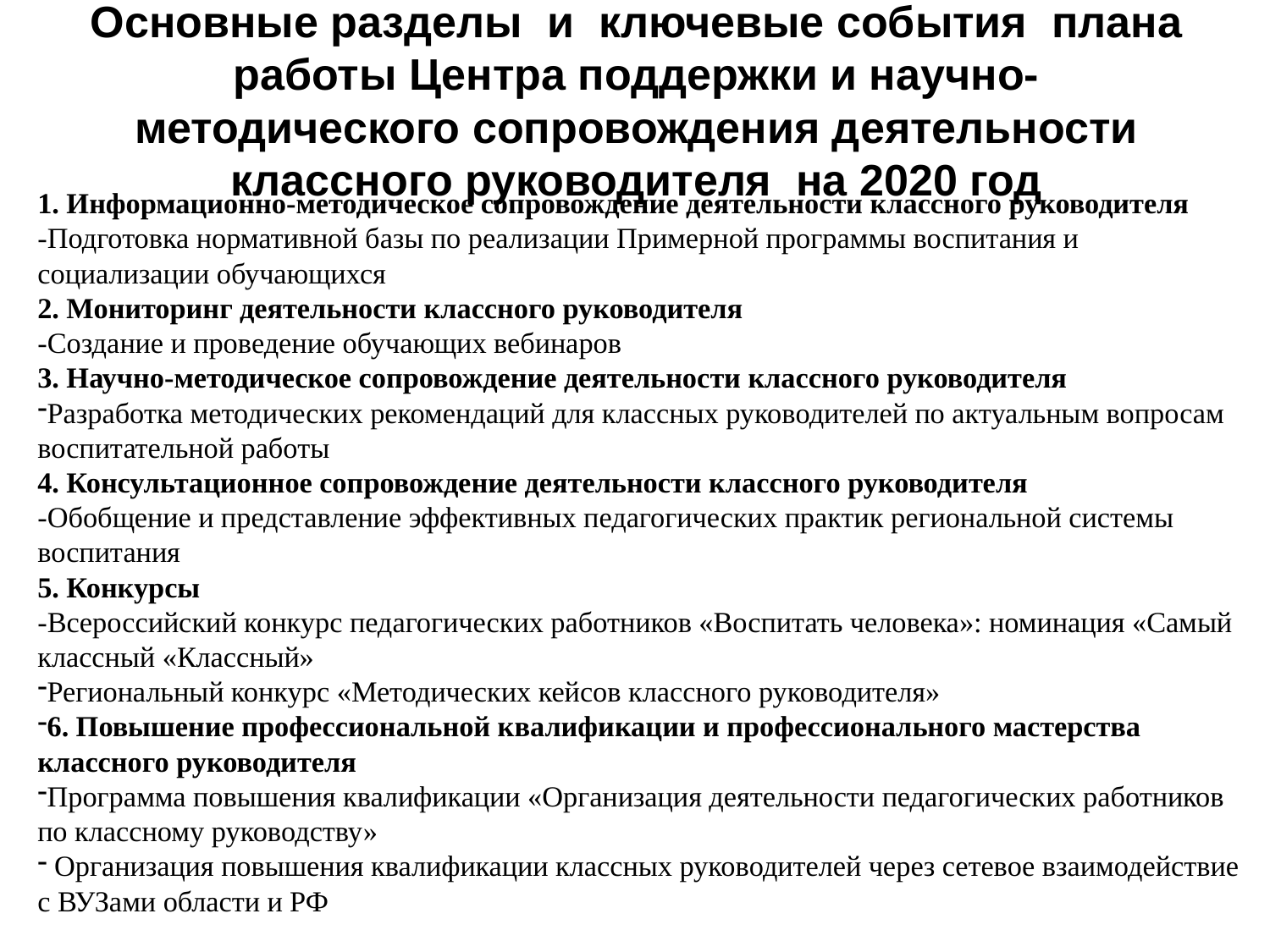

# Основные разделы  и  ключевые события  плана работы Центра поддержки и научно-методического сопровождения деятельности классного руководителя  на 2020 год
1. Информационно-методическое сопровождение деятельности классного руководителя
-Подготовка нормативной базы по реализации Примерной программы воспитания и социализации обучающихся
2. Мониторинг деятельности классного руководителя
-Создание и проведение обучающих вебинаров
3. Научно-методическое сопровождение деятельности классного руководителя
Разработка методических рекомендаций для классных руководителей по актуальным вопросам воспитательной работы
4. Консультационное сопровождение деятельности классного руководителя
-Обобщение и представление эффективных педагогических практик региональной системы воспитания
5. Конкурсы
-Всероссийский конкурс педагогических работников «Воспитать человека»: номинация «Самый классный «Классный»
Региональный конкурс «Методических кейсов классного руководителя»
6. Повышение профессиональной квалификации и профессионального мастерства классного руководителя
Программа повышения квалификации «Организация деятельности педагогических работников по классному руководству»
 Организация повышения квалификации классных руководителей через сетевое взаимодействие с ВУЗами области и РФ